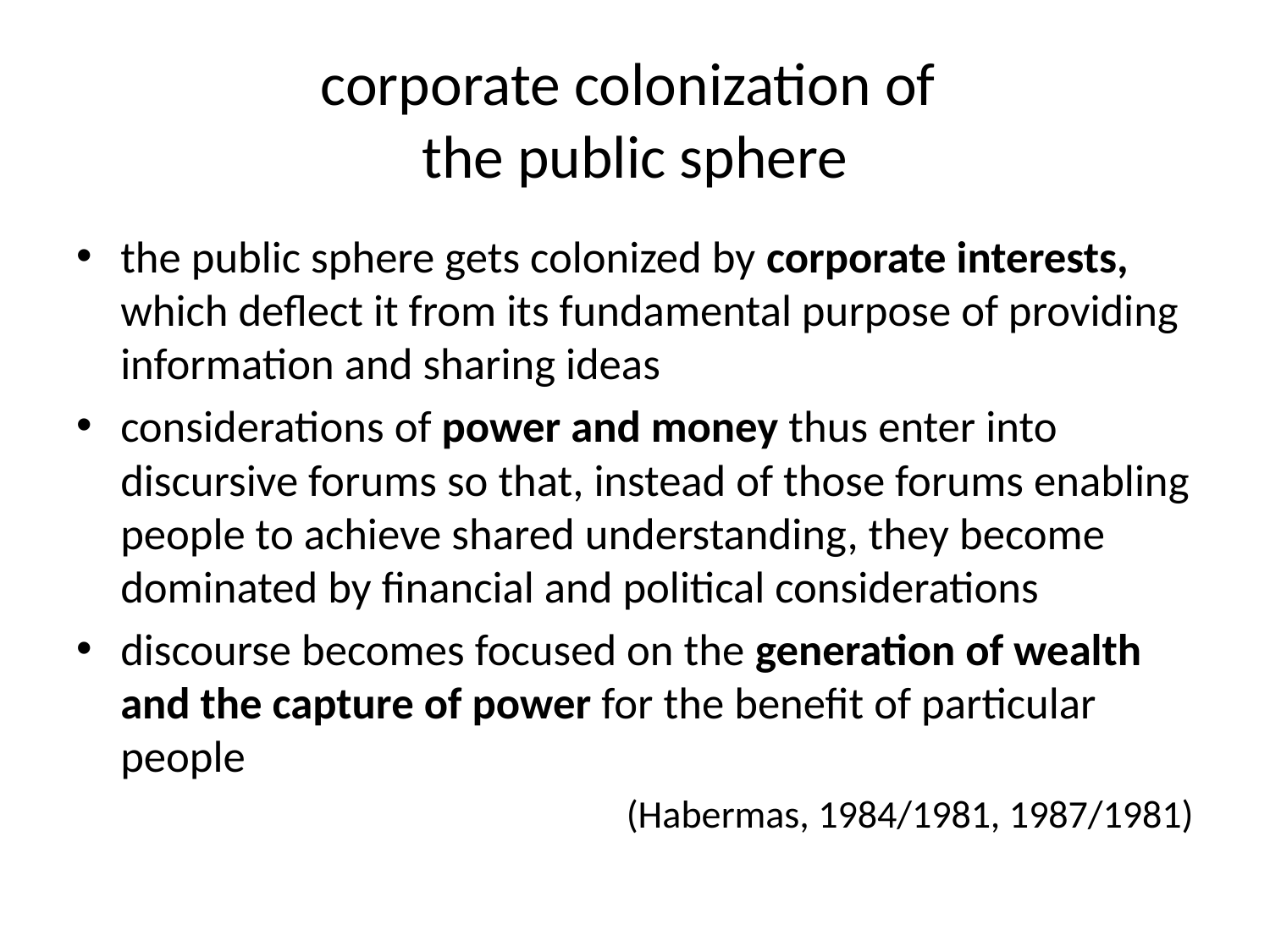

# corporate colonization of the public sphere
the public sphere gets colonized by corporate interests, which deflect it from its fundamental purpose of providing information and sharing ideas
considerations of power and money thus enter into discursive forums so that, instead of those forums enabling people to achieve shared understanding, they become dominated by financial and political considerations
discourse becomes focused on the generation of wealth and the capture of power for the benefit of particular people
(Habermas, 1984/1981, 1987/1981)